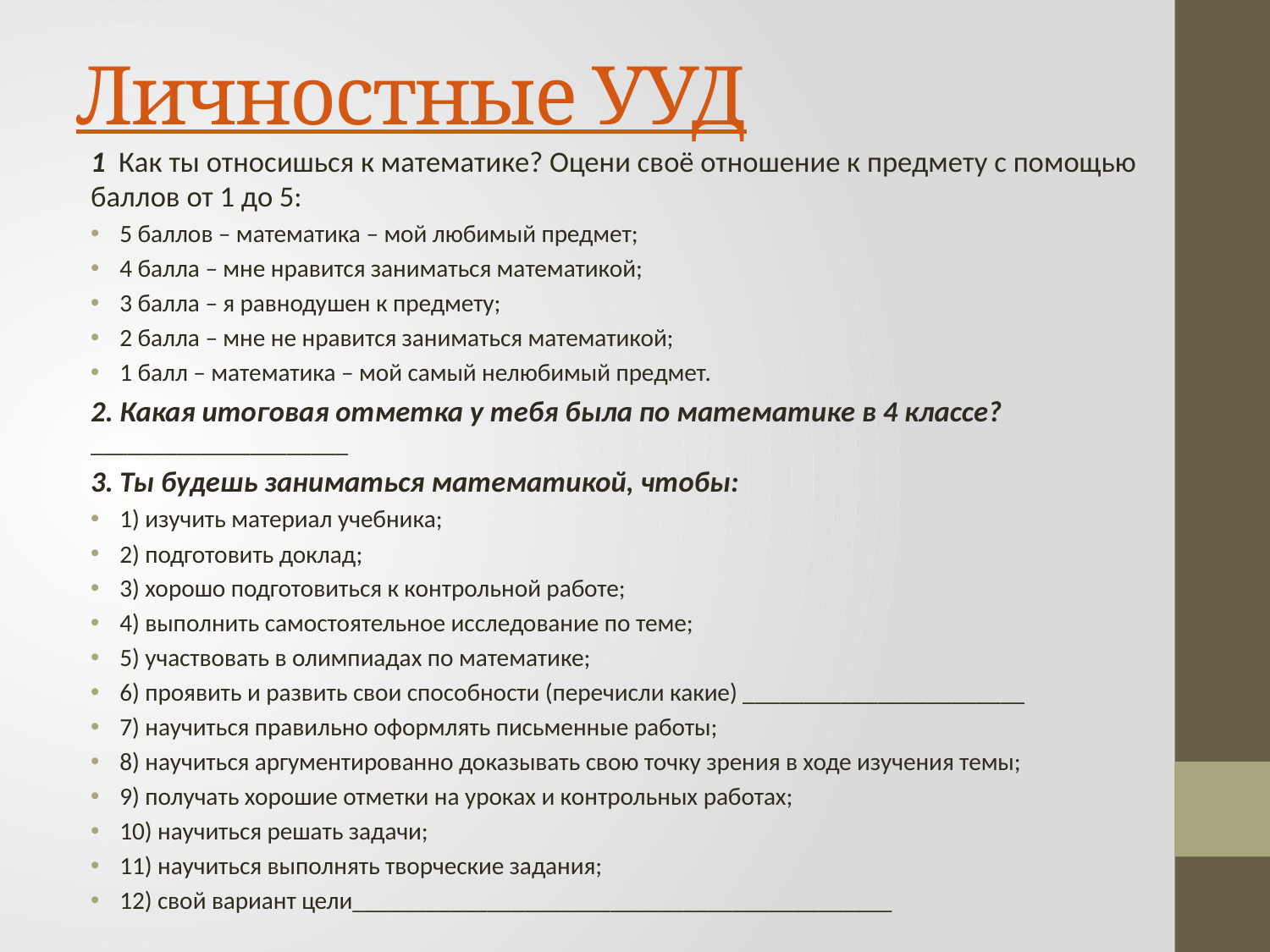

# Личностные УУД
1  Как ты относишься к математике? Оцени своё отношение к предмету с помощью баллов от 1 до 5:
5 баллов – математика – мой любимый предмет;
4 балла – мне нравится заниматься математикой;
3 балла – я равнодушен к предмету;
2 балла – мне не нравится заниматься математикой;
1 балл – математика – мой самый нелюбимый предмет.
2. Какая итоговая отметка у тебя была по математике в 4 классе? _____________________
3. Ты будешь заниматься математикой, чтобы:
1) изучить материал учебника;
2) подготовить доклад;
3) хорошо подготовиться к контрольной работе;
4) выполнить самостоятельное исследование по теме;
5) участвовать в олимпиадах по математике;
6) проявить и развить свои способности (перечисли какие) _______________________
7) научиться правильно оформлять письменные работы;
8) научиться аргументированно доказывать свою точку зрения в ходе изучения темы;
9) получать хорошие отметки на уроках и контрольных работах;
10) научиться решать задачи;
11) научиться выполнять творческие задания;
12) свой вариант цели____________________________________________